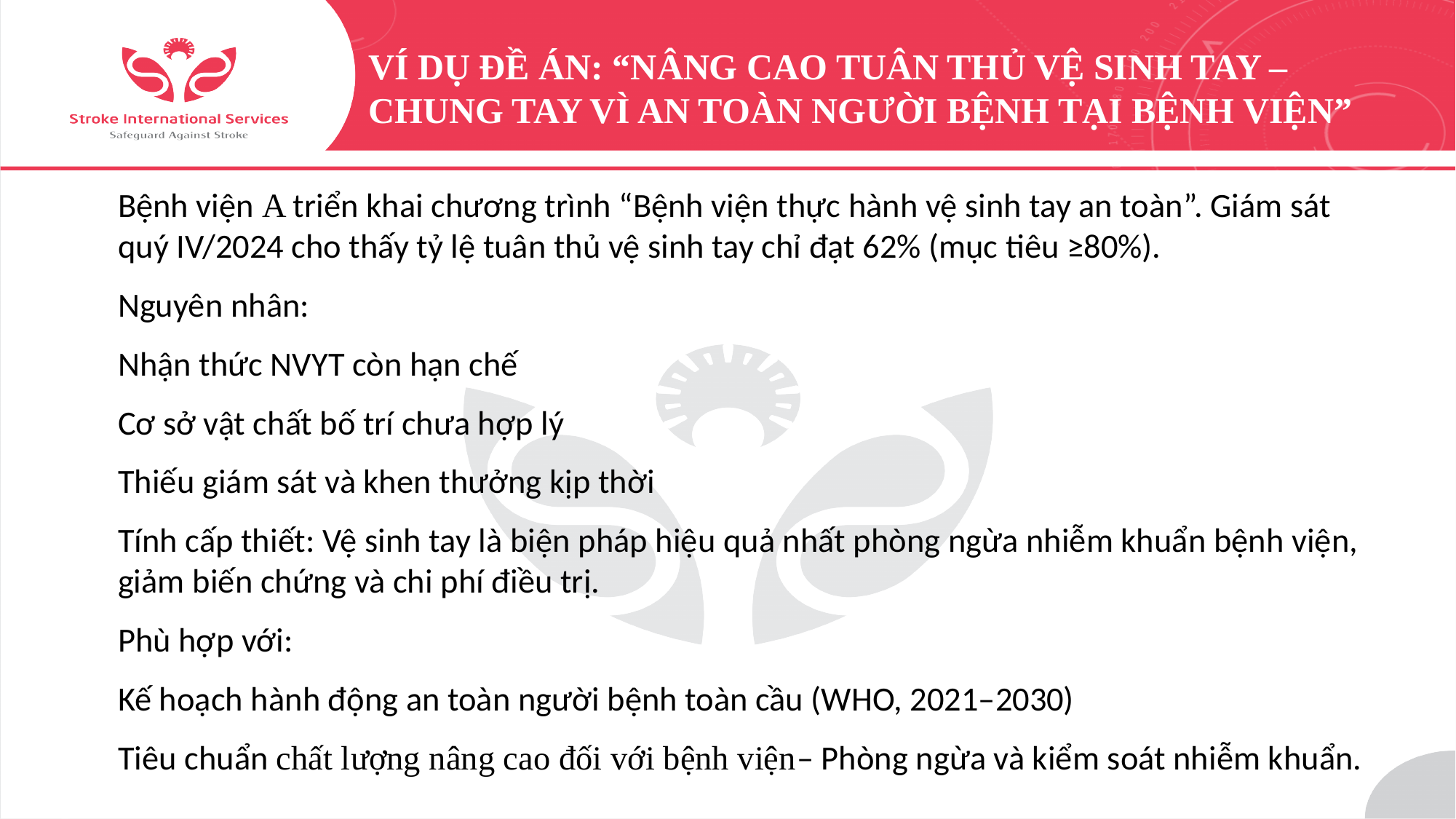

# Ví dụ đề án: “Nâng cao tuân thủ vệ sinh tay – Chung tay vì an toàn người bệnh tại Bệnh viện”
Bệnh viện A triển khai chương trình “Bệnh viện thực hành vệ sinh tay an toàn”. Giám sát quý IV/2024 cho thấy tỷ lệ tuân thủ vệ sinh tay chỉ đạt 62% (mục tiêu ≥80%).
Nguyên nhân:
Nhận thức NVYT còn hạn chế
Cơ sở vật chất bố trí chưa hợp lý
Thiếu giám sát và khen thưởng kịp thời
Tính cấp thiết: Vệ sinh tay là biện pháp hiệu quả nhất phòng ngừa nhiễm khuẩn bệnh viện, giảm biến chứng và chi phí điều trị.
Phù hợp với:
Kế hoạch hành động an toàn người bệnh toàn cầu (WHO, 2021–2030)
Tiêu chuẩn chất lượng nâng cao đối với bệnh viện– Phòng ngừa và kiểm soát nhiễm khuẩn.
7